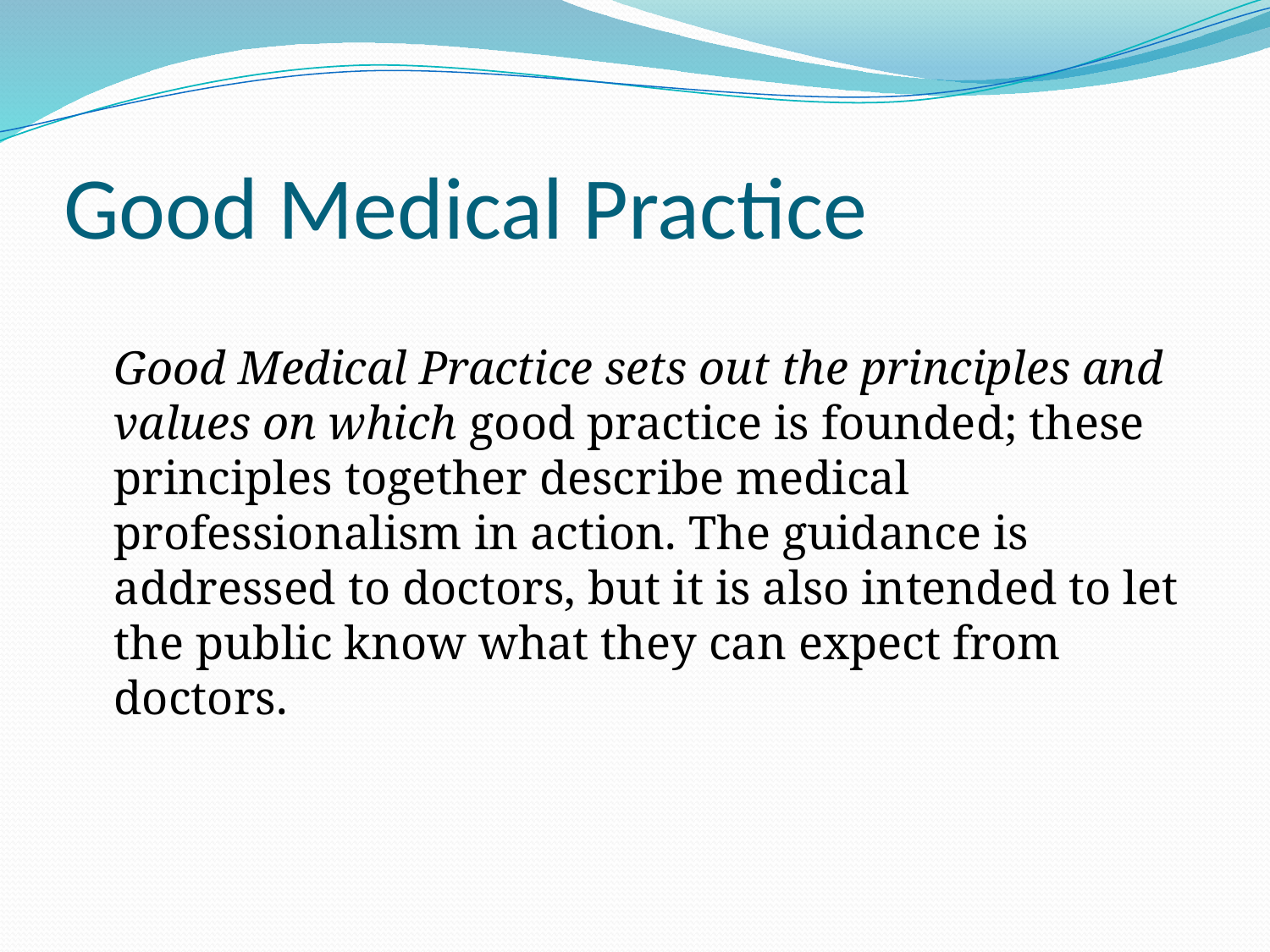

# Good Medical Practice

	Good Medical Practice sets out the principles and values on which good practice is founded; these principles together describe medical professionalism in action. The guidance is addressed to doctors, but it is also intended to let the public know what they can expect from doctors.